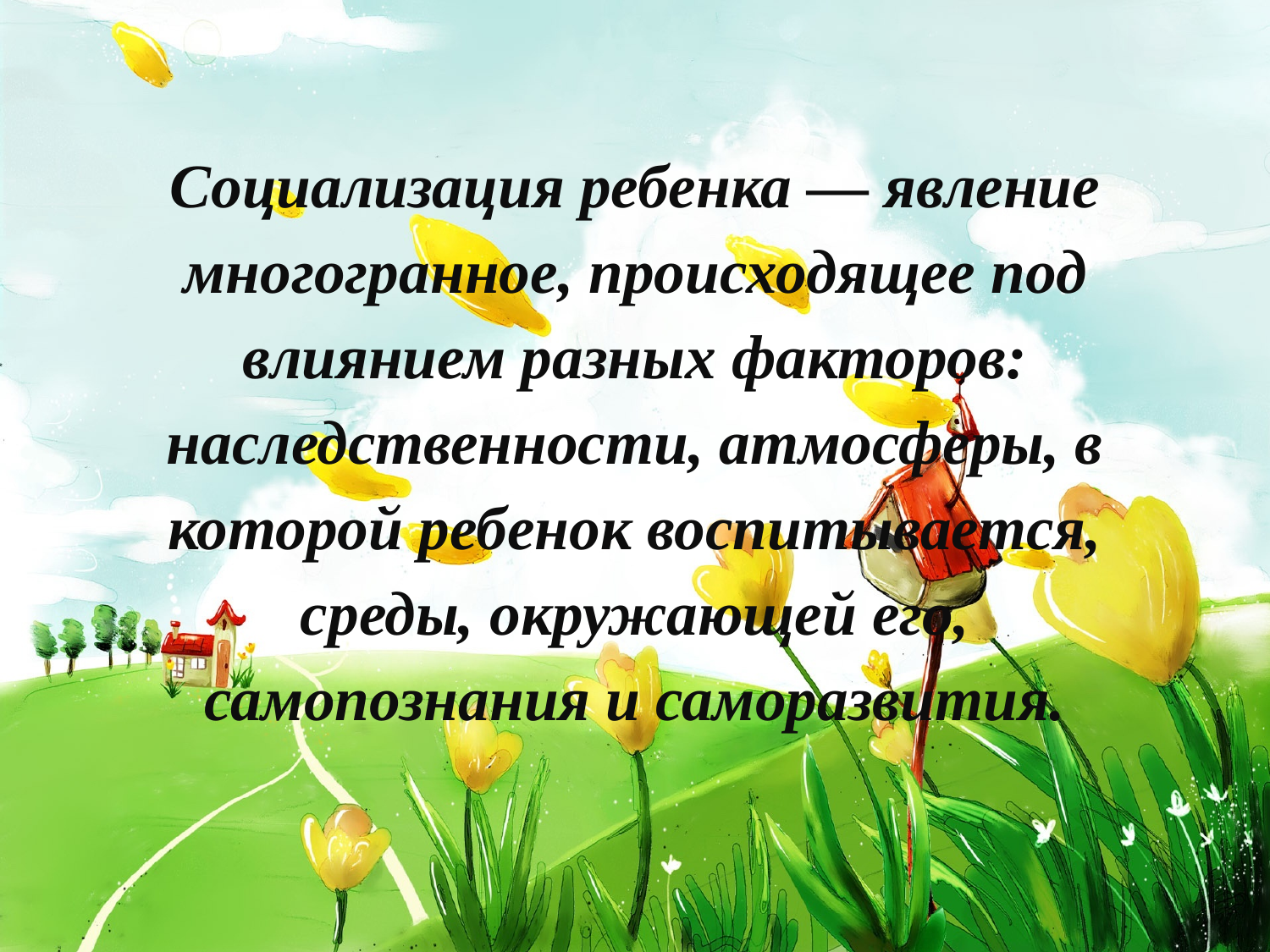

# Социализация ребенка — явление многогранное, происходящее под влиянием разных факторов: наследственности, атмосферы, в которой ребенок воспитывается, среды, окружающей его, самопознания и саморазвития.